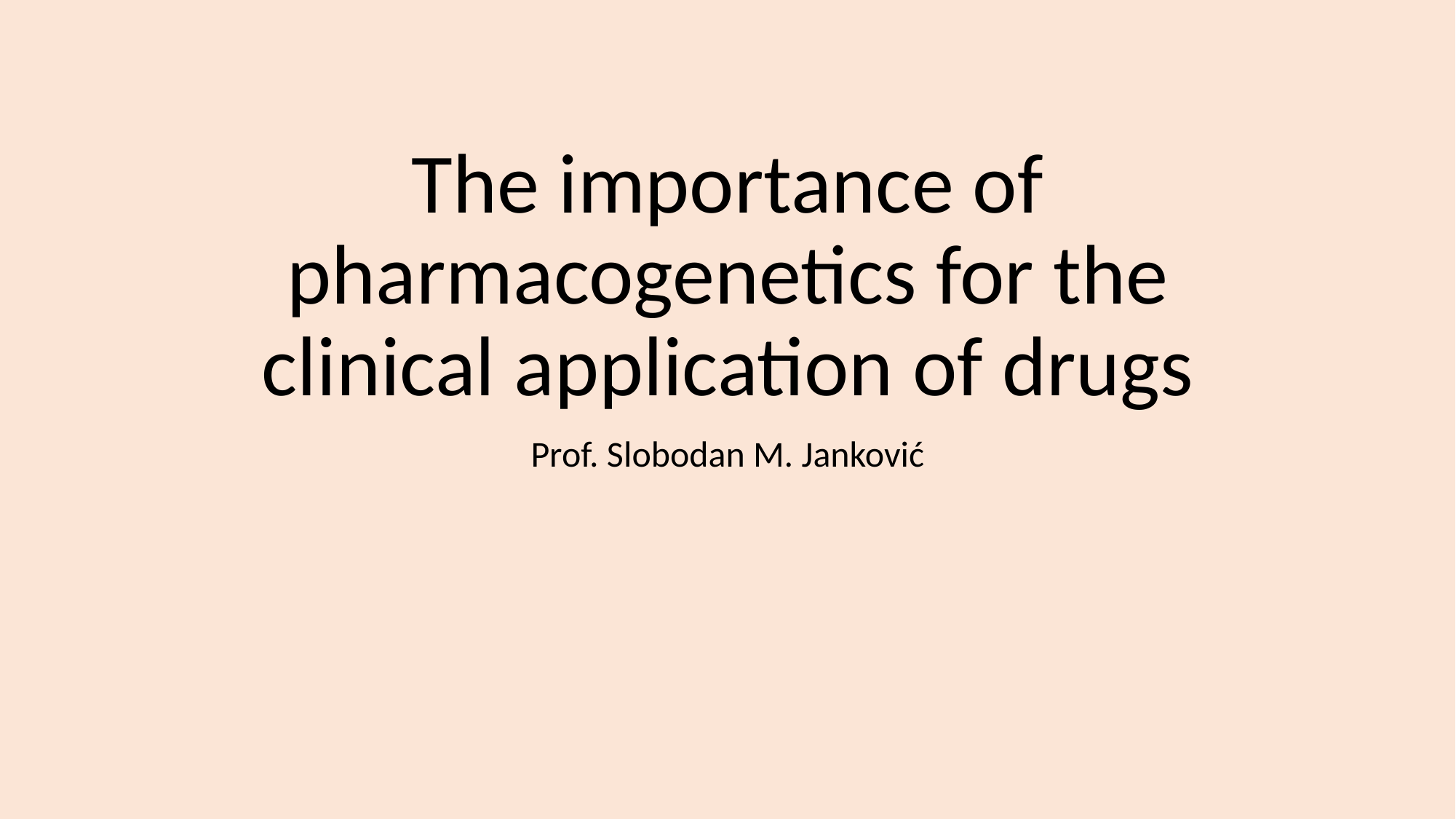

# The importance of pharmacogenetics for the clinical application of drugs
Prof. Slobodan M. Janković